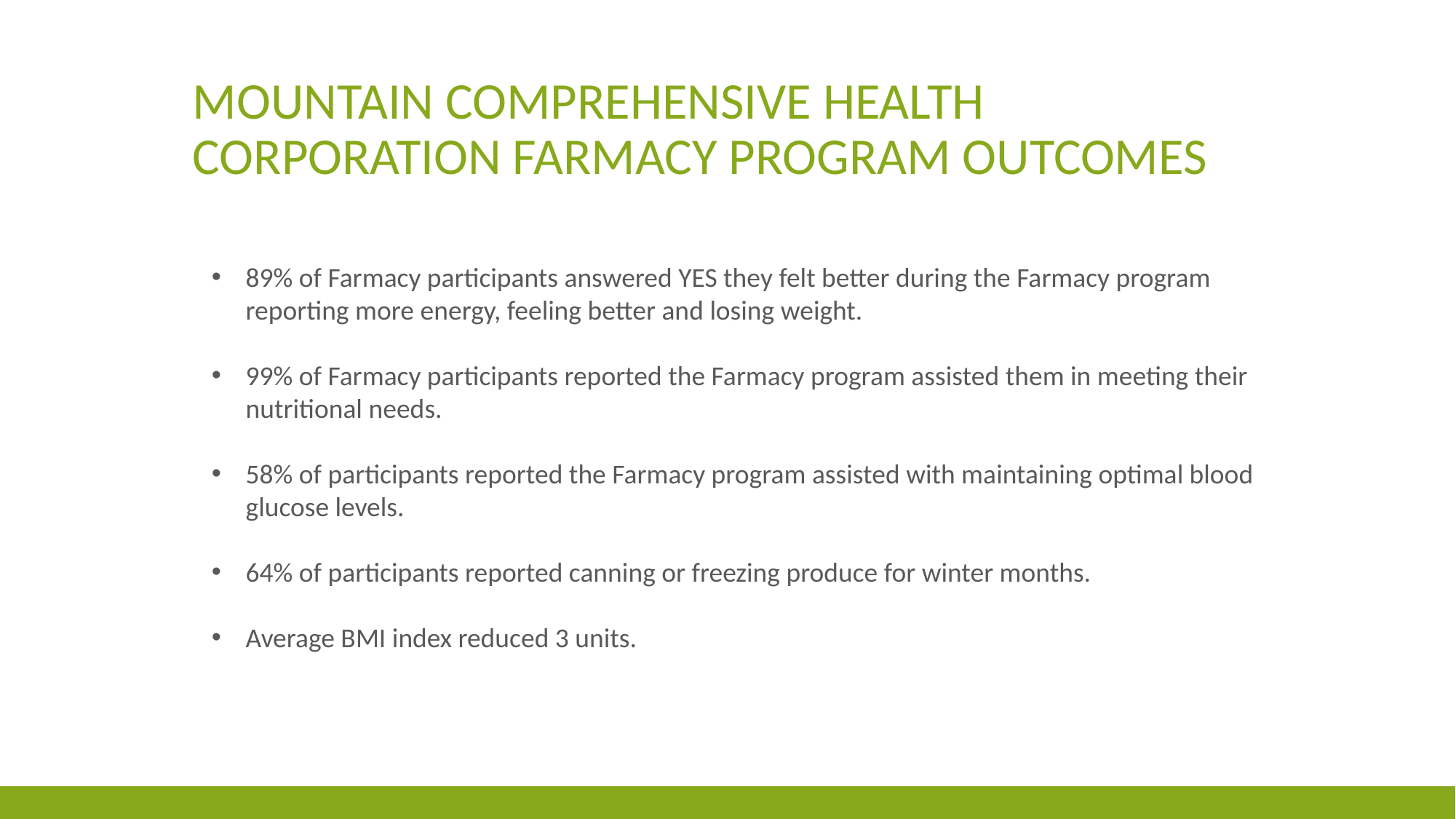

# Mountain Comprehensive health corporation Farmacy program outcomes
89% of Farmacy participants answered YES they felt better during the Farmacy program reporting more energy, feeling better and losing weight.

99% of Farmacy participants reported the Farmacy program assisted them in meeting their nutritional needs.

58% of participants reported the Farmacy program assisted with maintaining optimal blood glucose levels.

64% of participants reported canning or freezing produce for winter months.

Average BMI index reduced 3 units.